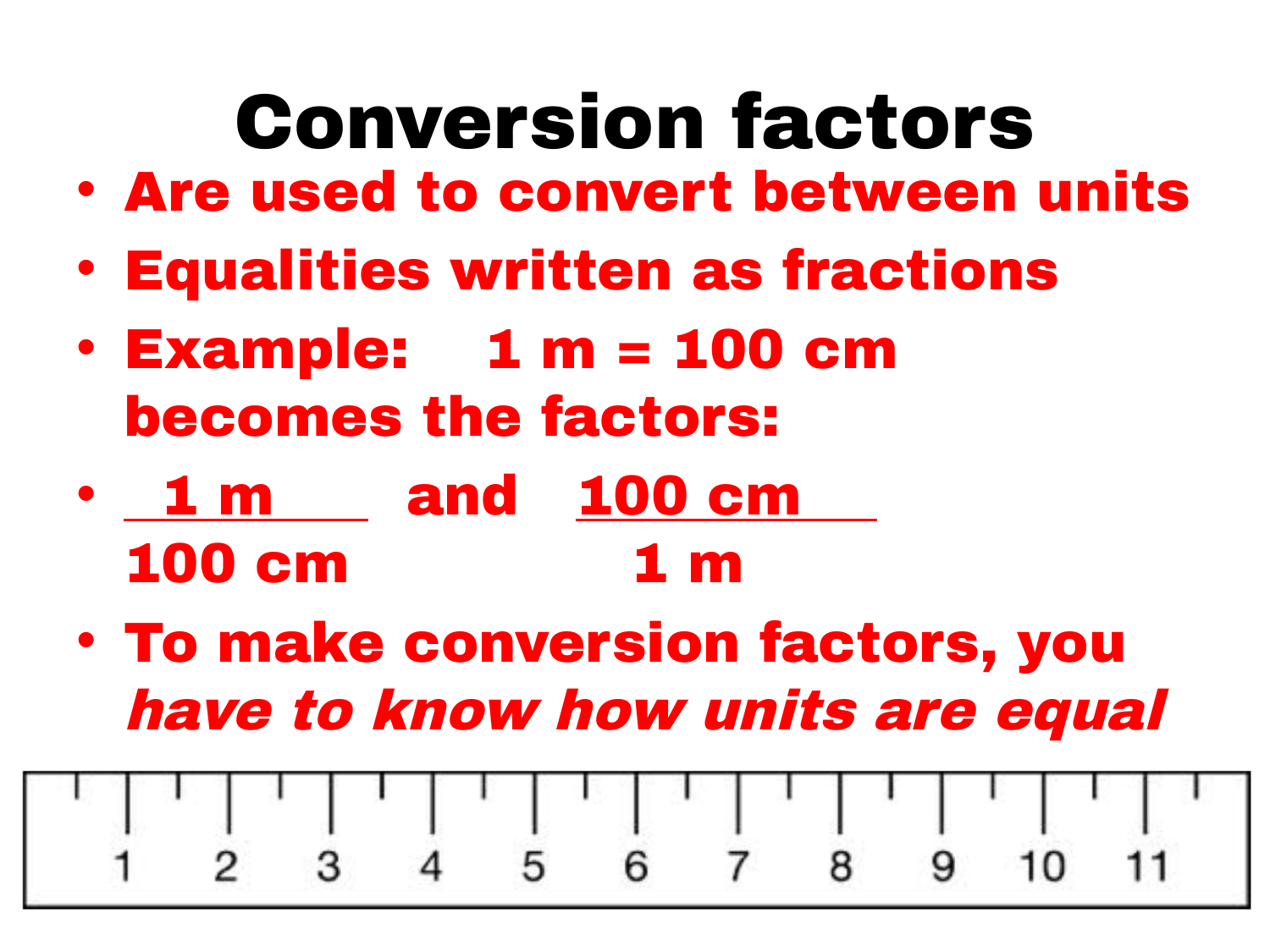

# Conversion factors
Are used to convert between units
Equalities written as fractions
Example:    1 m = 100 cm                becomes the factors:
  1 m       and   100 cm    	               100 cm               1 m
To make conversion factors, you have to know how units are equal